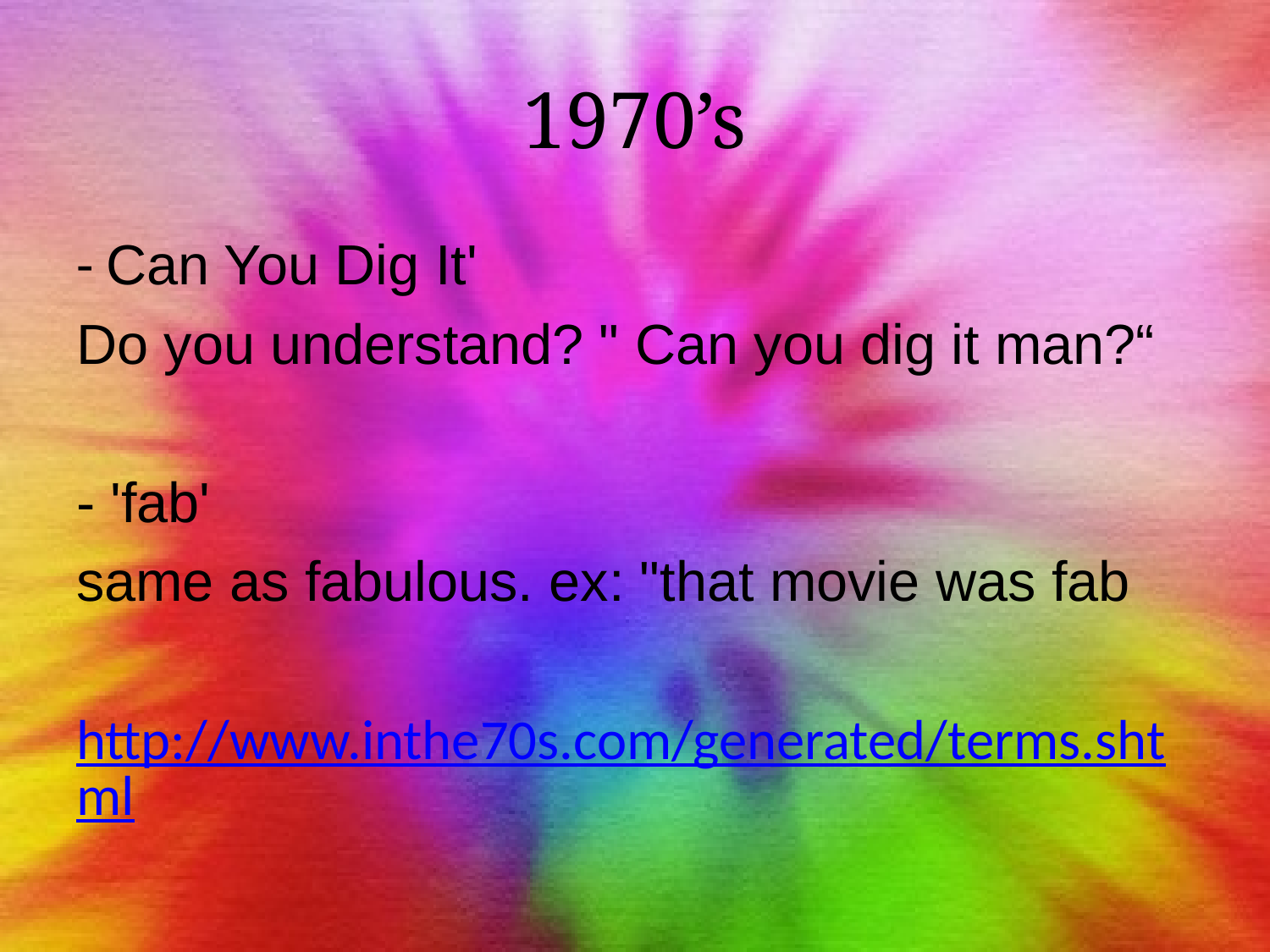

# 1970’s
- Can You Dig It'
Do you understand? " Can you dig it man?“

- 'fab'
same as fabulous. ex: "that movie was fab

http://www.inthe70s.com/generated/terms.shtml